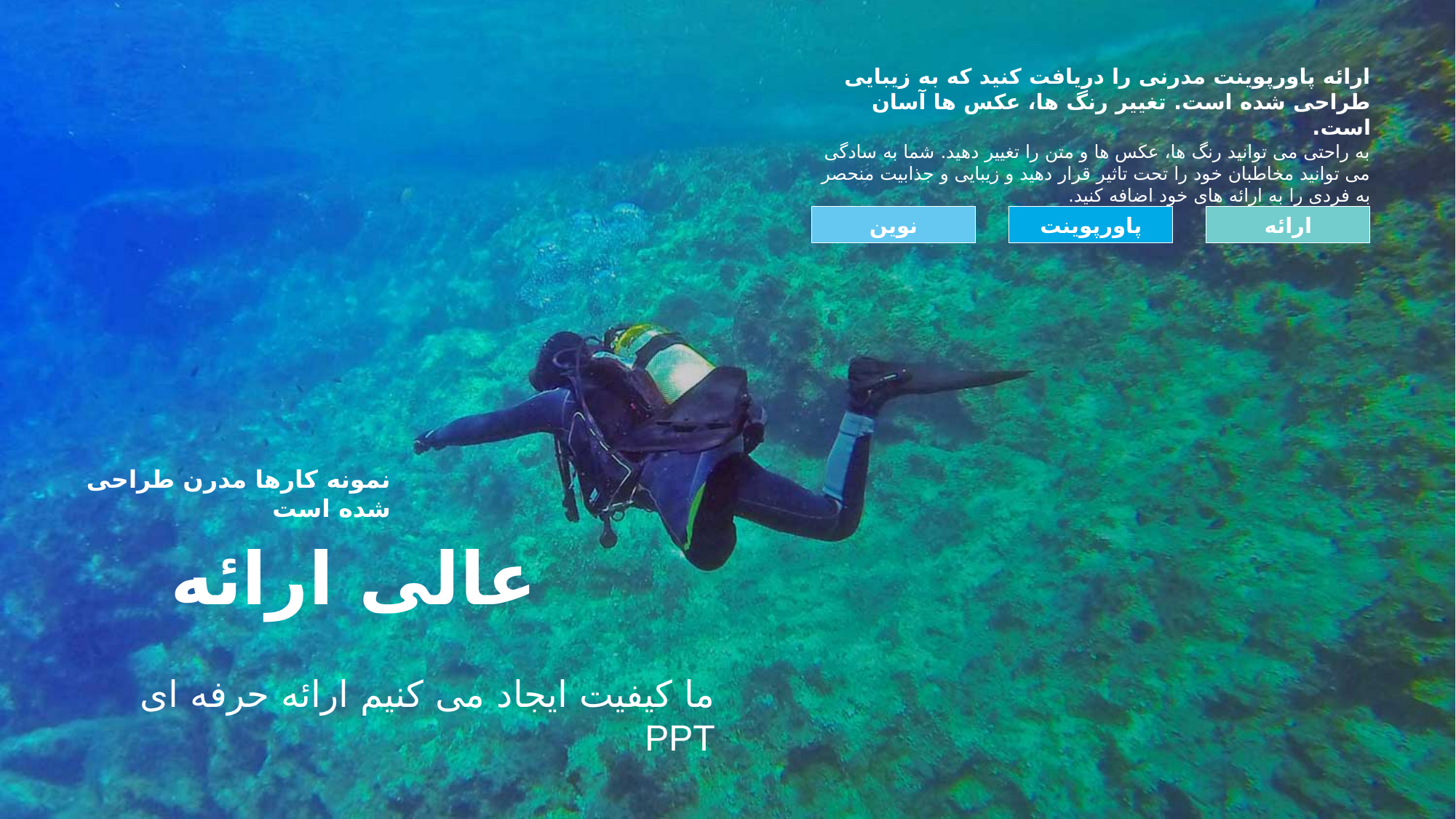

ارائه پاورپوینت مدرنی را دریافت کنید که به زیبایی طراحی شده است. تغییر رنگ ها، عکس ها آسان است.
به راحتی می توانید رنگ ها، عکس ها و متن را تغییر دهید. شما به سادگی می توانید مخاطبان خود را تحت تاثیر قرار دهید و زیبایی و جذابیت منحصر به فردی را به ارائه های خود اضافه کنید.
نوین
پاورپوینت
ارائه
نمونه کارها مدرن طراحی شده است
عالی ارائه
ما کیفیت ایجاد می کنیم ارائه حرفه ای PPT